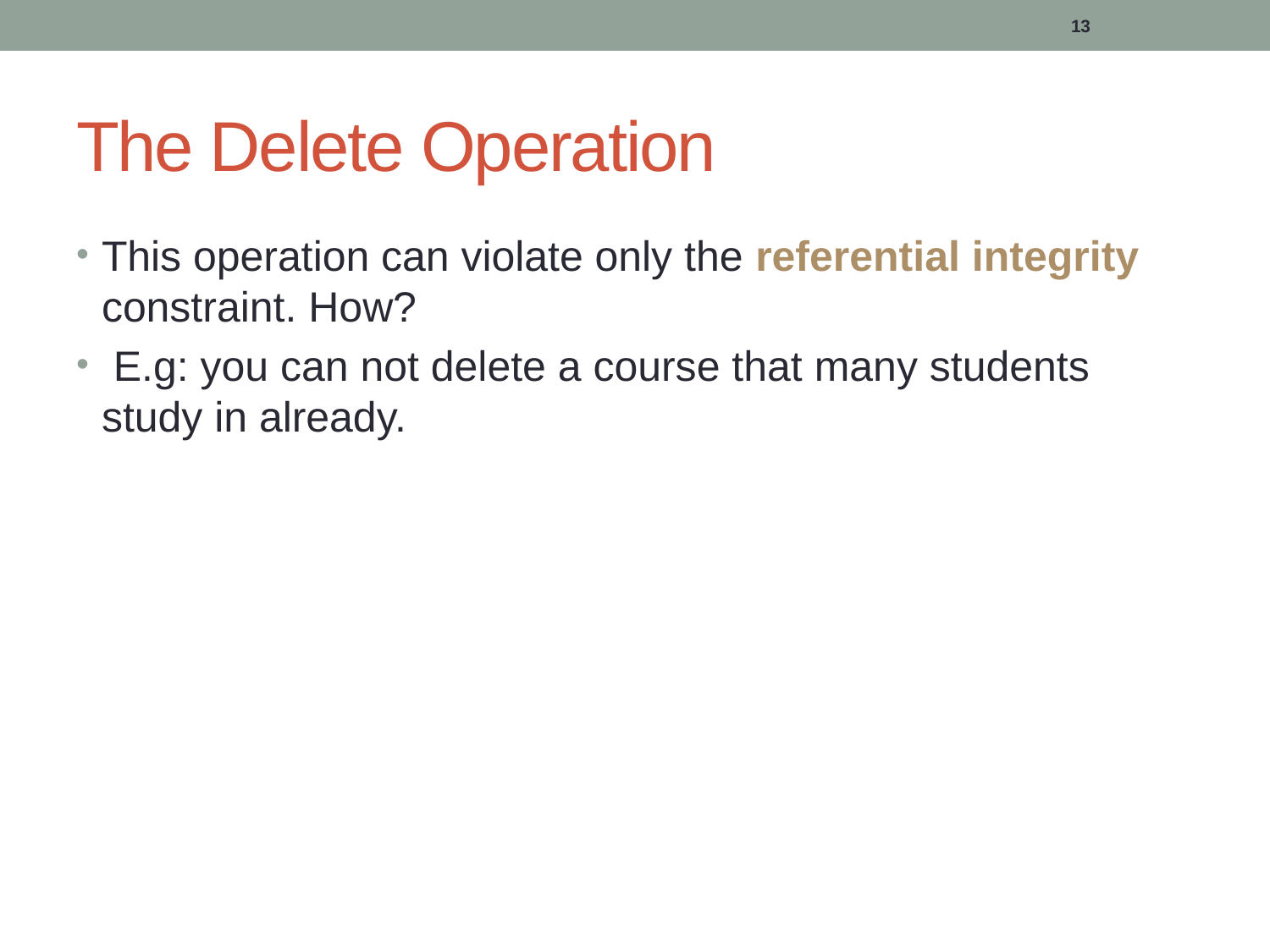

13
# The Delete Operation
This operation can violate only the referential integrity constraint. How?
 E.g: you can not delete a course that many students study in already.